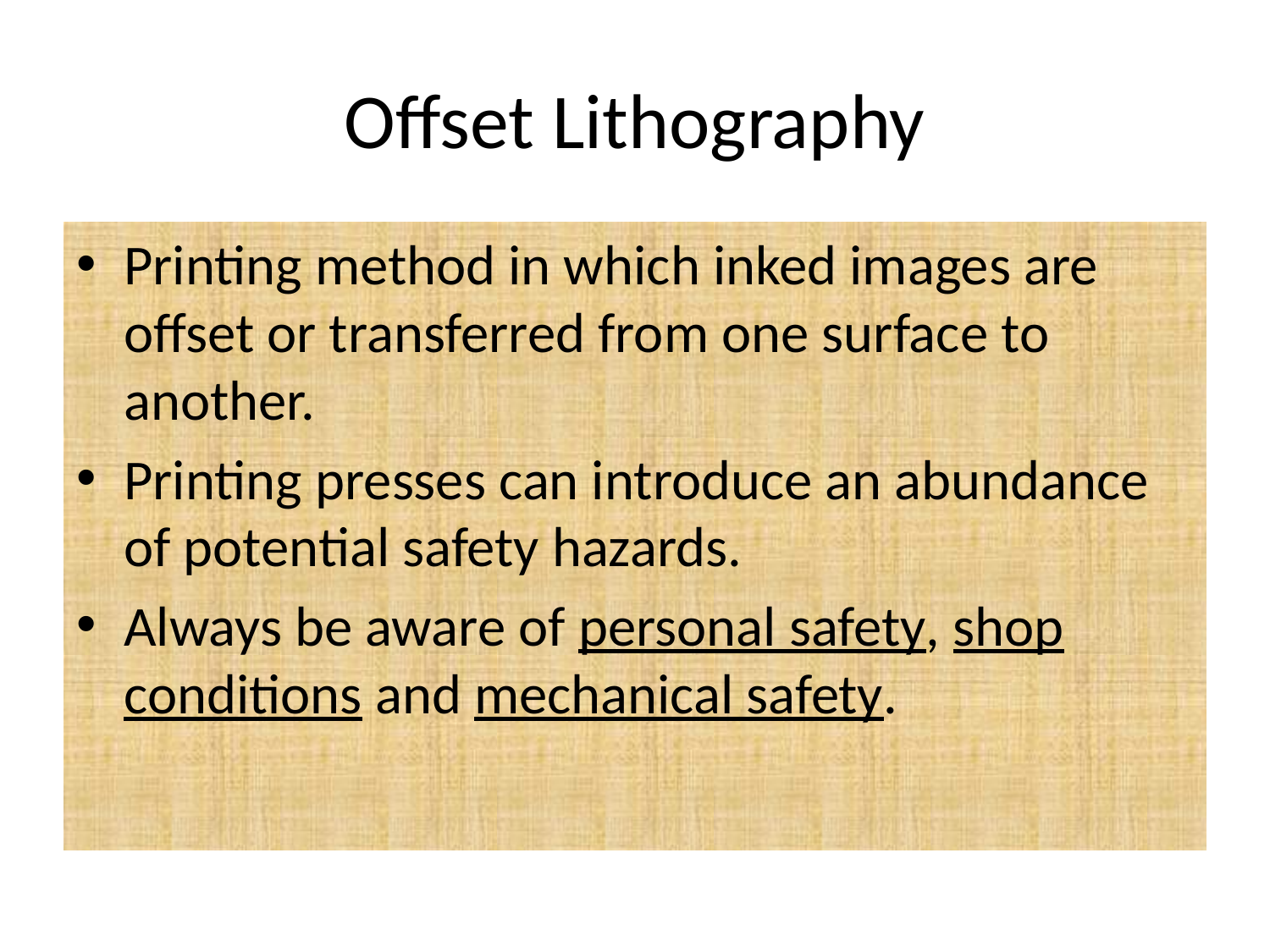

# Offset Lithography
Printing method in which inked images are offset or transferred from one surface to another.
Printing presses can introduce an abundance of potential safety hazards.
Always be aware of personal safety, shop conditions and mechanical safety.